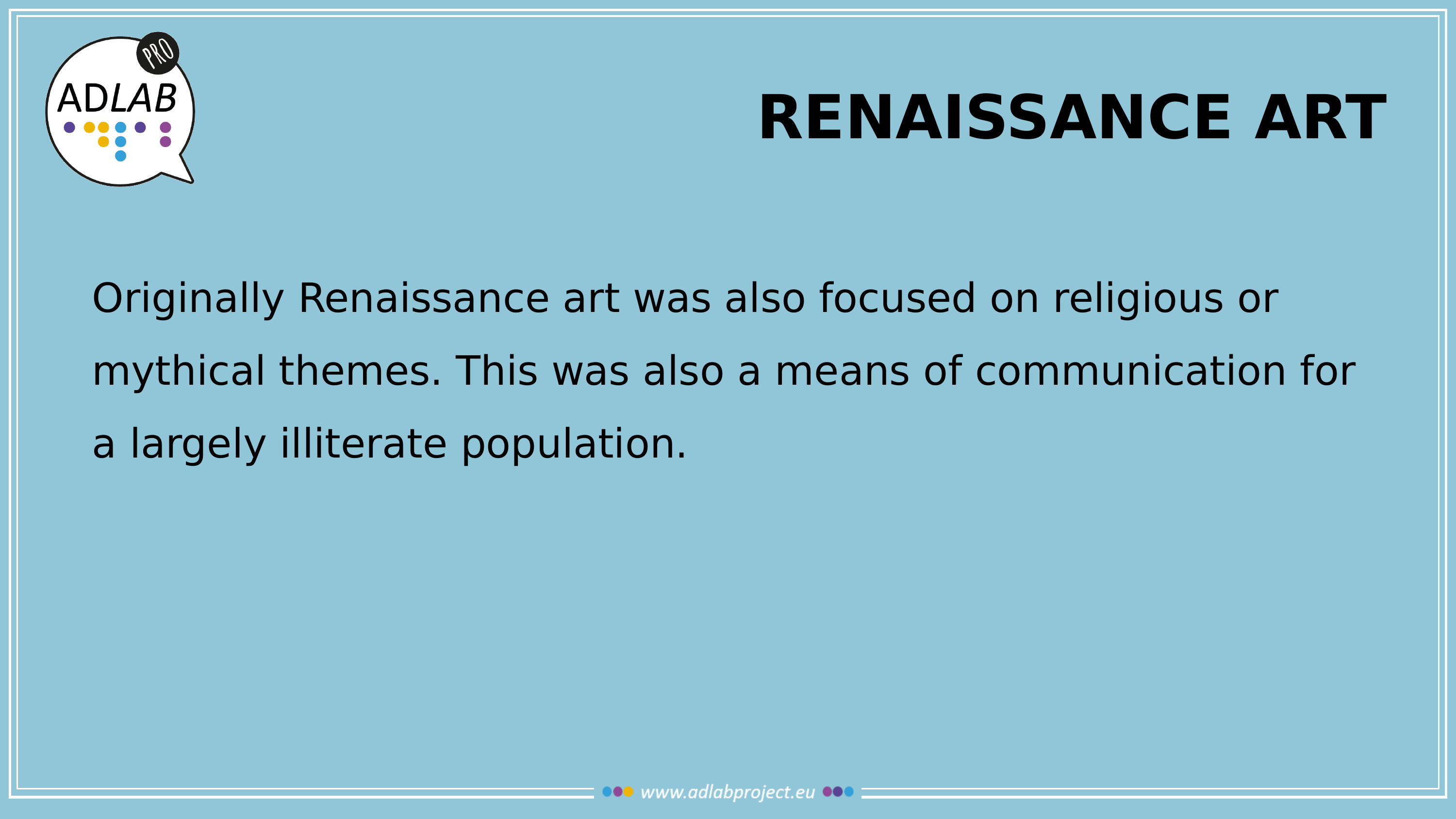

# renaissance art
Originally Renaissance art was also focused on religious or mythical themes. This was also a means of communication for a largely illiterate population.